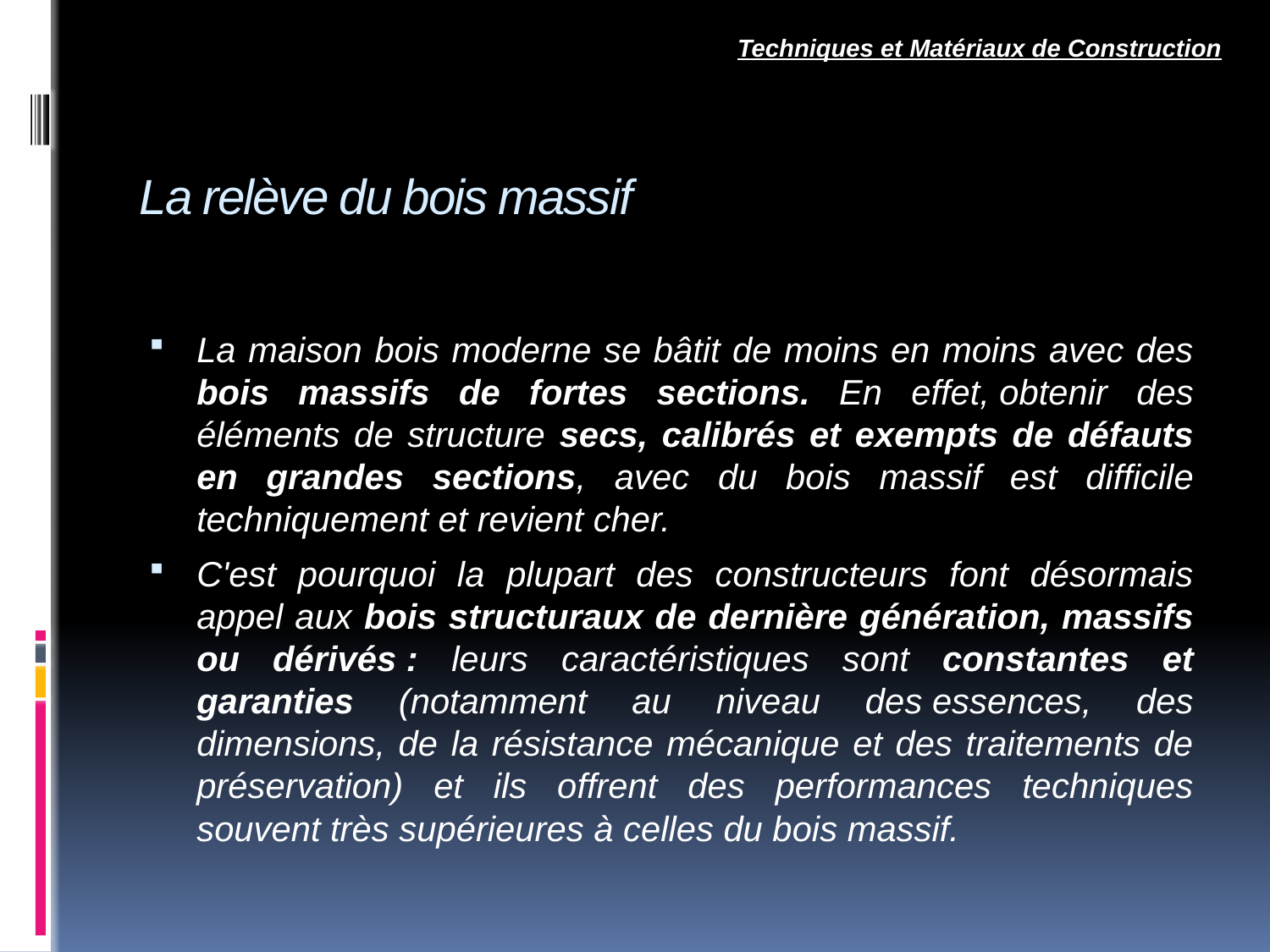

Techniques et Matériaux de Construction
# La relève du bois massif
La maison bois moderne se bâtit de moins en moins avec des bois massifs de fortes sections. En effet, obtenir des éléments de structure secs, calibrés et exempts de défauts en grandes sections, avec du bois massif est difficile techniquement et revient cher.
C'est pourquoi la plupart des constructeurs font désormais appel aux bois structuraux de dernière génération, massifs ou dérivés : leurs caractéristiques sont constantes et garanties (notamment au niveau des essences, des dimensions, de la résistance mécanique et des traitements de préservation) et ils offrent des performances techniques souvent très supérieures à celles du bois massif.